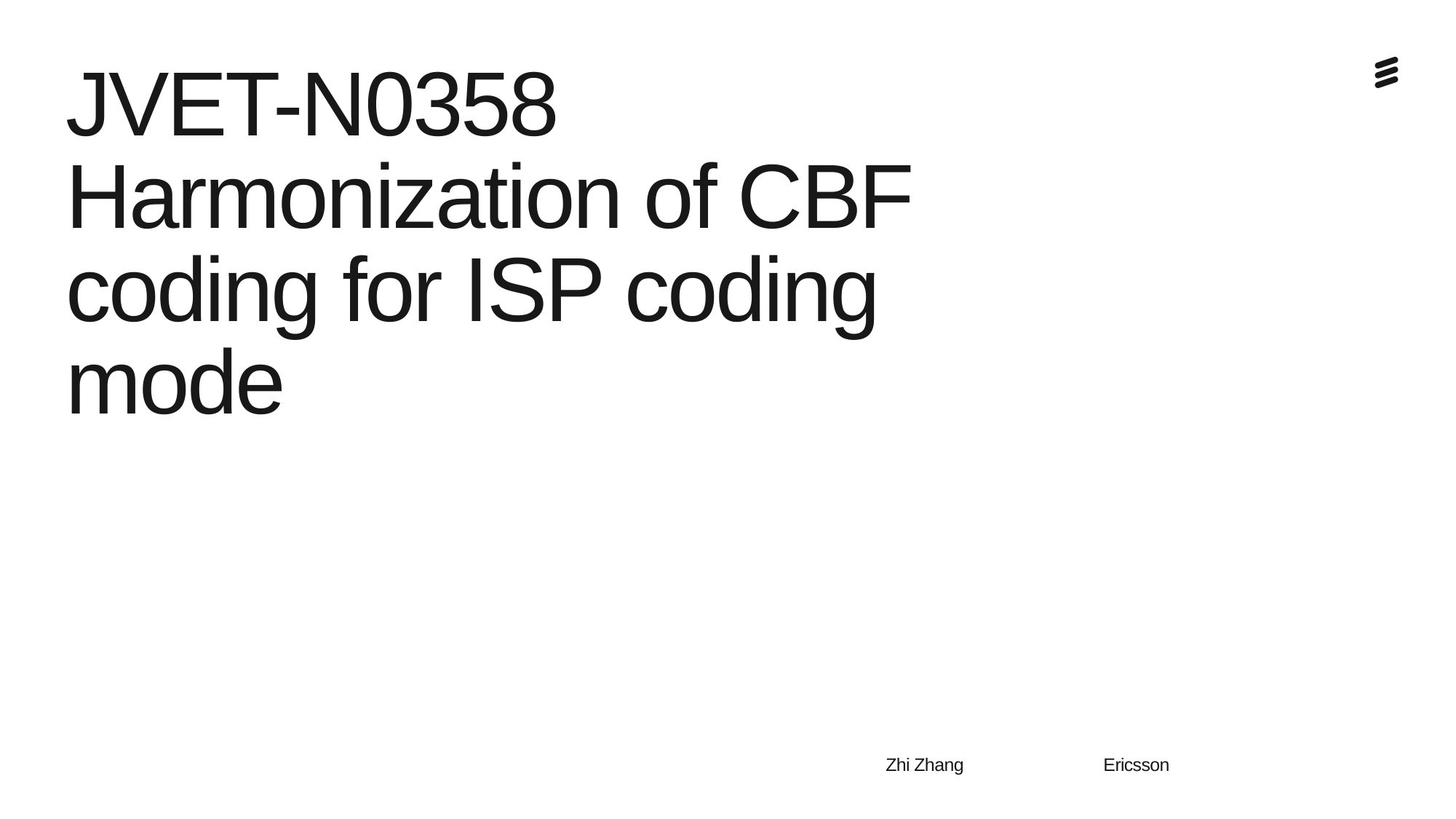

# JVET-N0358 Harmonization of CBF coding for ISP coding mode

Ericsson

Zhi Zhang